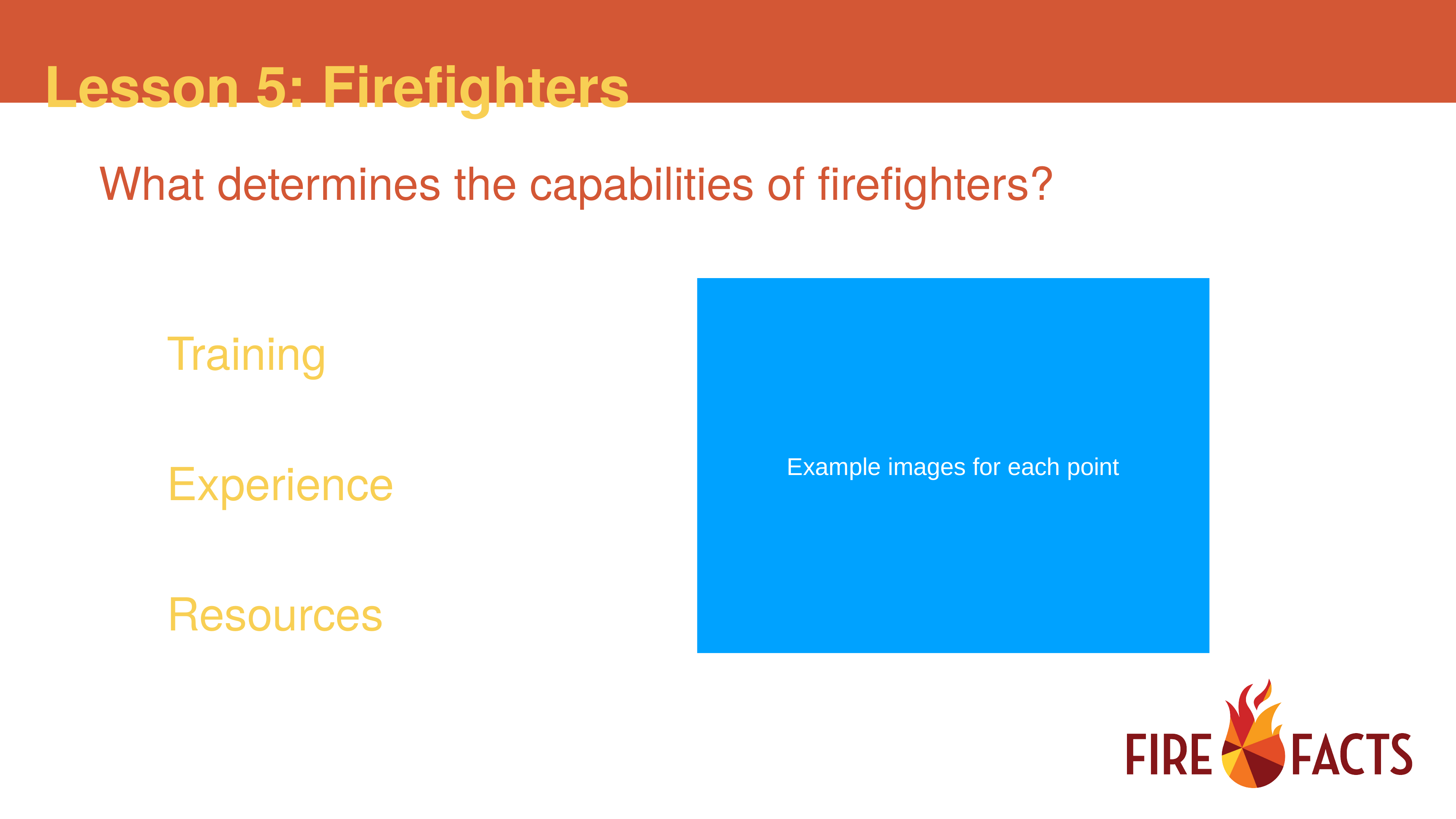

What determines the capabilities of firefighters?
Training
Experience
Resources
Example images for each point